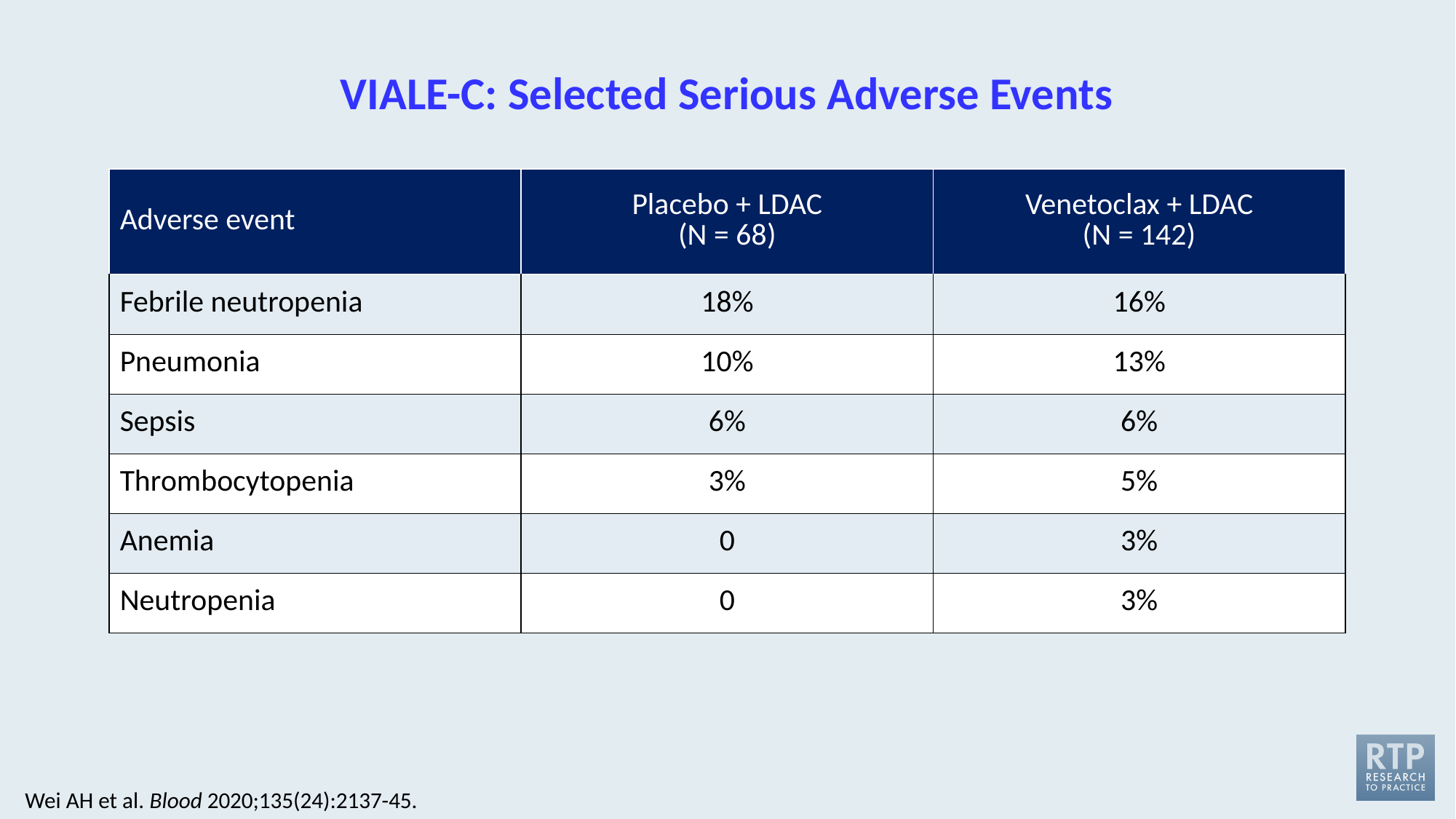

# VIALE-C: Selected Serious Adverse Events
| Adverse event | Placebo + LDAC (N = 68) | Venetoclax + LDAC (N = 142) |
| --- | --- | --- |
| Febrile neutropenia | 18% | 16% |
| Pneumonia | 10% | 13% |
| Sepsis | 6% | 6% |
| Thrombocytopenia | 3% | 5% |
| Anemia | 0 | 3% |
| Neutropenia | 0 | 3% |
Wei AH et al. Blood 2020;135(24):2137-45.